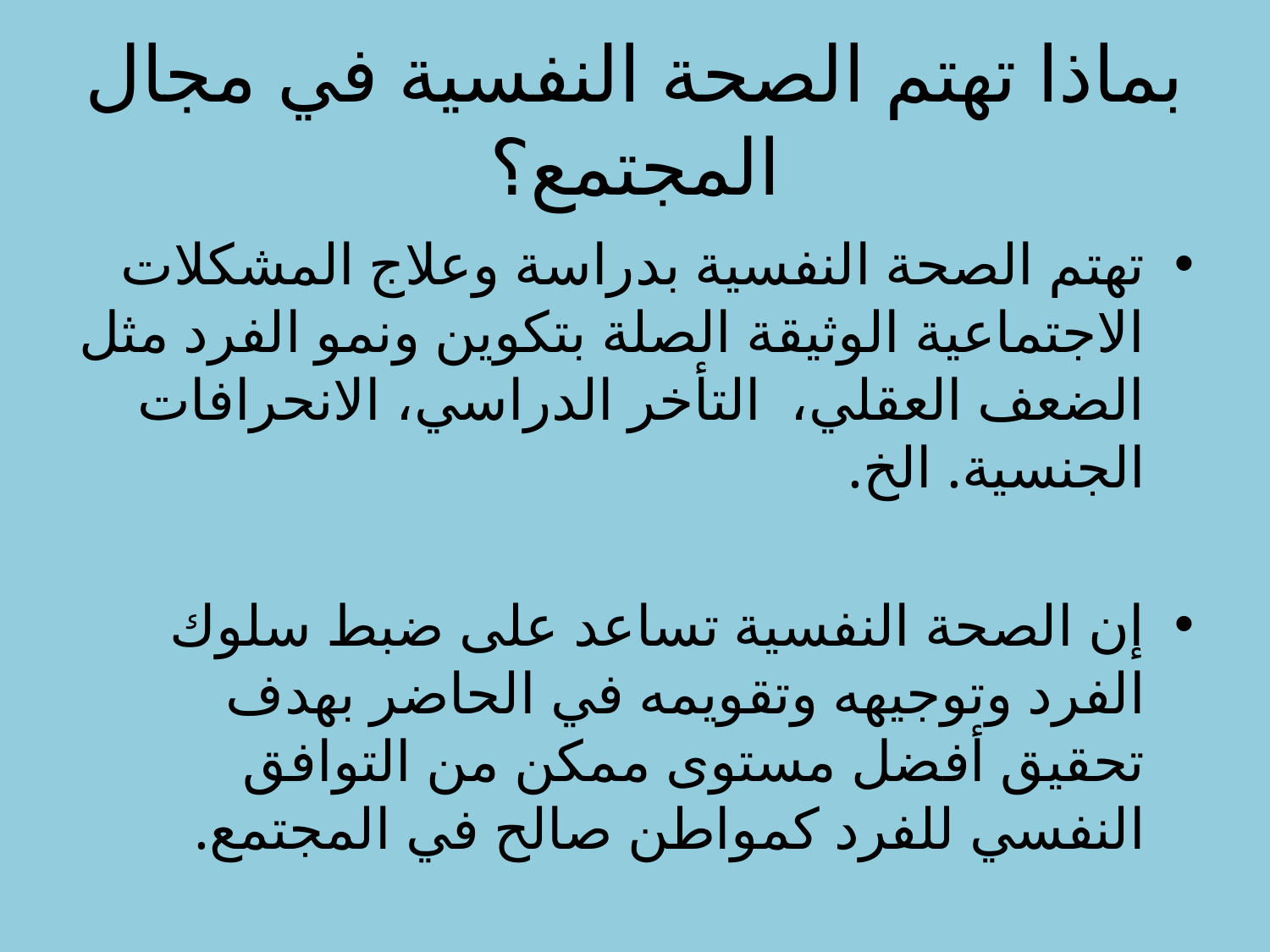

# بماذا تهتم الصحة النفسية في مجال المجتمع؟
تهتم الصحة النفسية بدراسة وعلاج المشكلات الاجتماعية الوثيقة الصلة بتكوين ونمو الفرد مثل الضعف العقلي،  التأخر الدراسي، الانحرافات الجنسية. الخ.

إن الصحة النفسية تساعد على ضبط سلوك الفرد وتوجيهه وتقويمه في الحاضر بهدف تحقيق أفضل مستوى ممكن من التوافق النفسي للفرد كمواطن صالح في المجتمع.